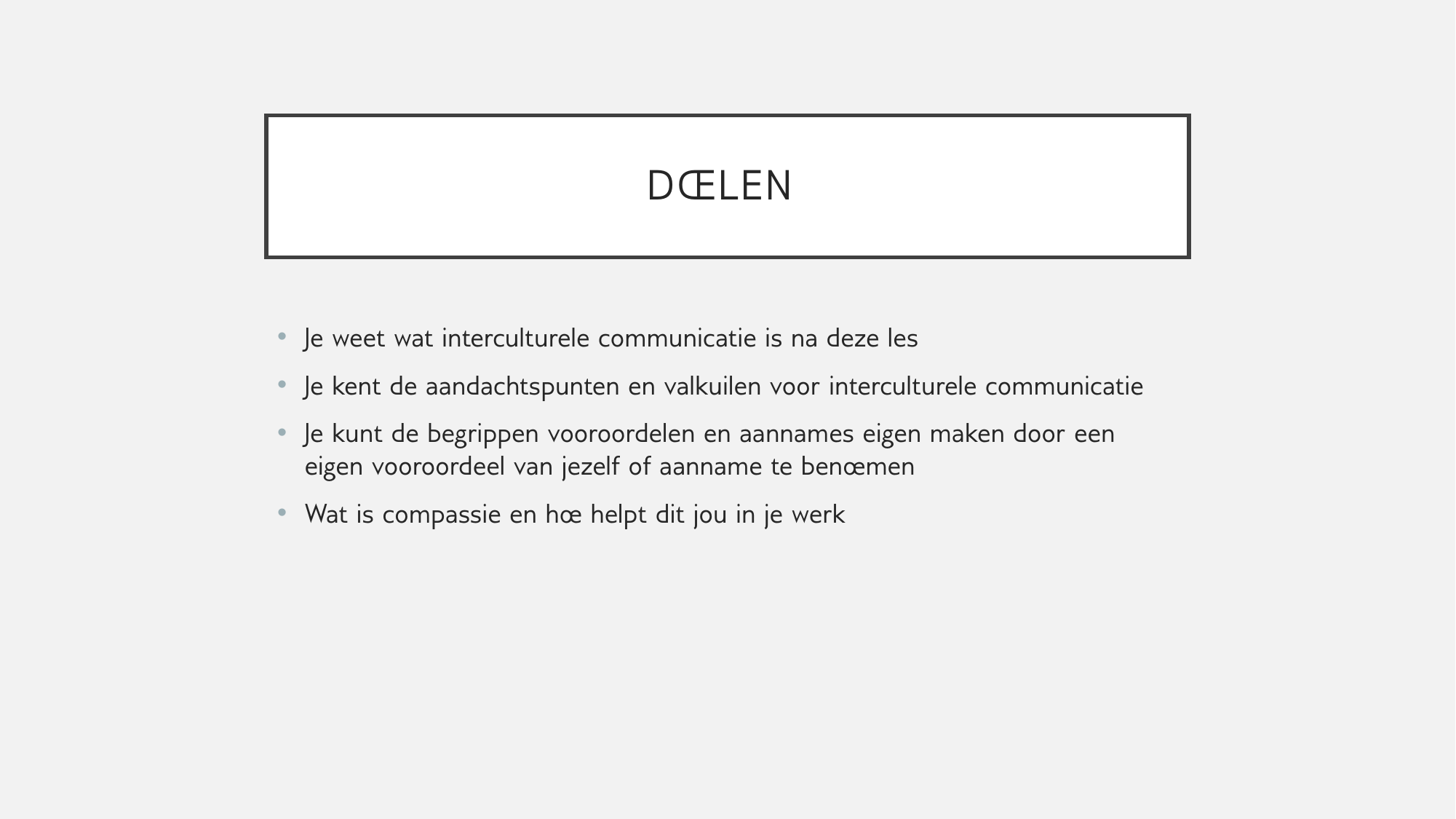

# Doelen
Je weet wat interculturele communicatie is na deze les
Je kent de aandachtspunten en valkuilen voor interculturele communicatie
Je kunt de begrippen vooroordelen en aannames eigen maken door een eigen vooroordeel van jezelf of aanname te benoemen
Wat is compassie en hoe helpt dit jou in je werk